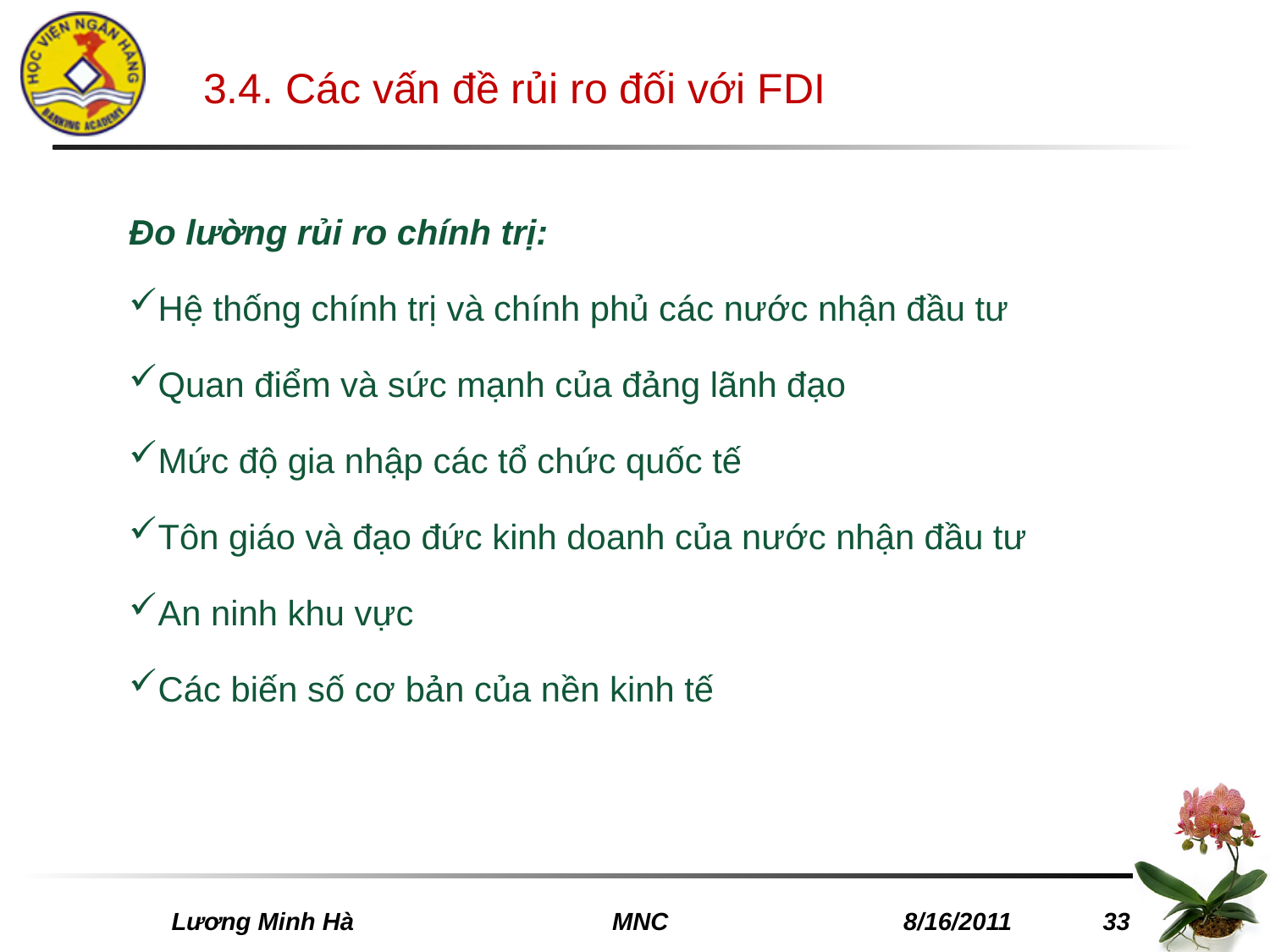

# 3.4. Các vấn đề rủi ro đối với FDI
Đo lường rủi ro chính trị:
Hệ thống chính trị và chính phủ các nước nhận đầu tư
Quan điểm và sức mạnh của đảng lãnh đạo
Mức độ gia nhập các tổ chức quốc tế
Tôn giáo và đạo đức kinh doanh của nước nhận đầu tư
An ninh khu vực
Các biến số cơ bản của nền kinh tế
 Lương Minh Hà